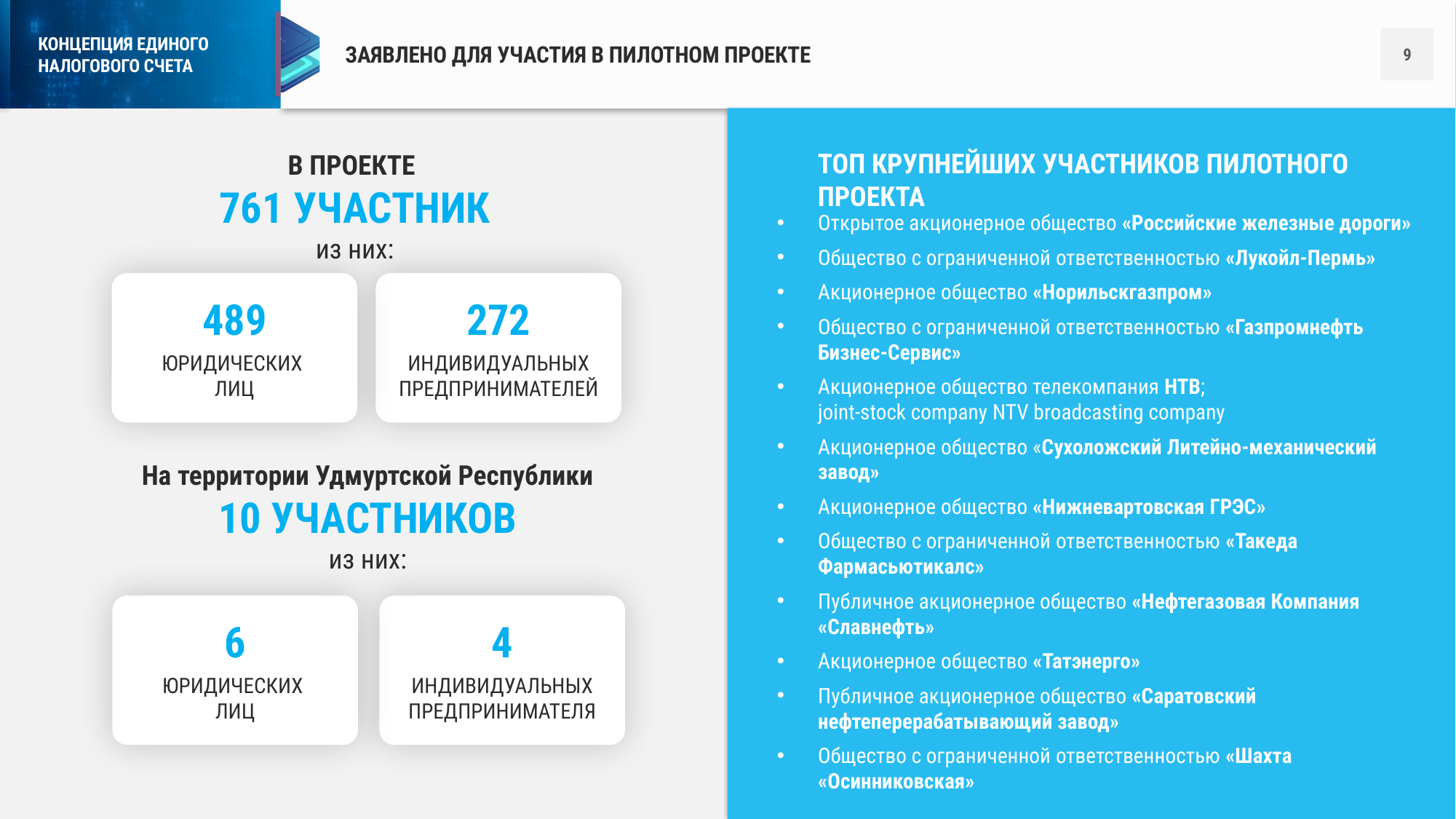

ЗАЯВЛЕНО ДЛЯ УЧАСТИЯ В ПИЛОТНОМ ПРОЕКТЕ

ТОП КРУПНЕЙШИХ УЧАСТНИКОВ ПИЛОТНОГО ПРОЕКТА
В ПРОЕКТЕ
761 УЧАСТНИК
из них:
Открытое акционерное общество «Российские железные дороги»
Общество с ограниченной ответственностью «Лукойл-Пермь»
Акционерное общество «Норильскгазпром»
Общество с ограниченной ответственностью «Газпромнефть Бизнес-Сервис»
Акционерное общество телекомпания НТВ;
joint-stock company NTV broadcasting company
Акционерное общество «Сухоложский Литейно-механический завод»
Акционерное общество «Нижневартовская ГРЭС»
Общество с ограниченной ответственностью «Такеда Фармасьютикалс»
Публичное акционерное общество «Нефтегазовая Компания «Славнефть»
Акционерное общество «Татэнерго»
Публичное акционерное общество «Саратовский нефтеперерабатывающий завод»
Общество с ограниченной ответственностью «Шахта «Осинниковская»

489
ЮРИДИЧЕСКИХ
ЛИЦ
272
ИНДИВИДУАЛЬНЫХ ПРЕДПРИНИМАТЕЛЕЙ
На территории Удмуртской Республики
10 УЧАСТНИКОВ
из них:

6
ЮРИДИЧЕСКИХ
ЛИЦ

4
ИНДИВИДУАЛЬНЫХ ПРЕДПРИНИМАТЕЛЯ